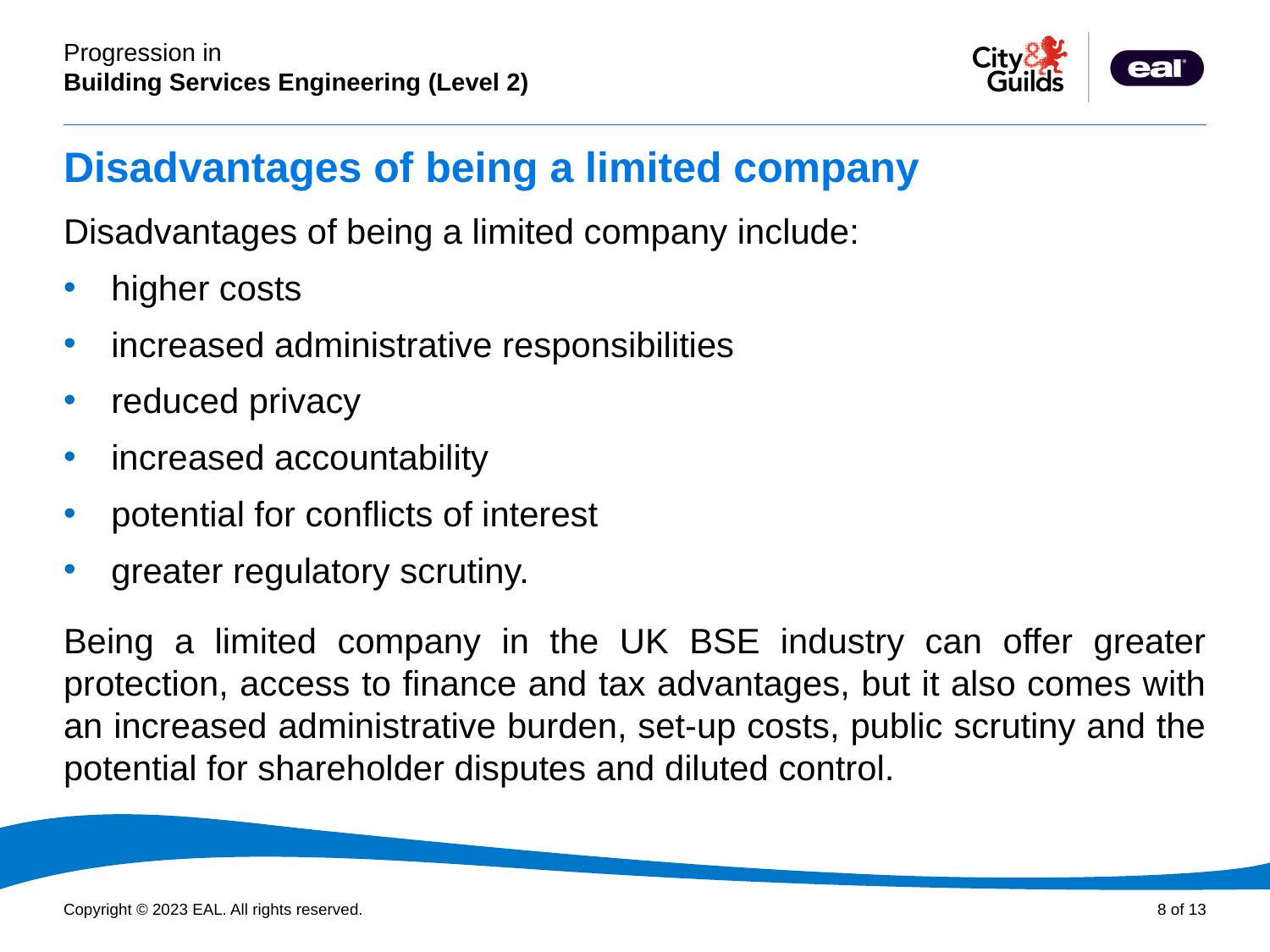

# Disadvantages of being a limited company
Disadvantages of being a limited company include:
higher costs
increased administrative responsibilities
reduced privacy
increased accountability
potential for conflicts of interest
greater regulatory scrutiny.
Being a limited company in the UK BSE industry can offer greater protection, access to finance and tax advantages, but it also comes with an increased administrative burden, set-up costs, public scrutiny and the potential for shareholder disputes and diluted control.